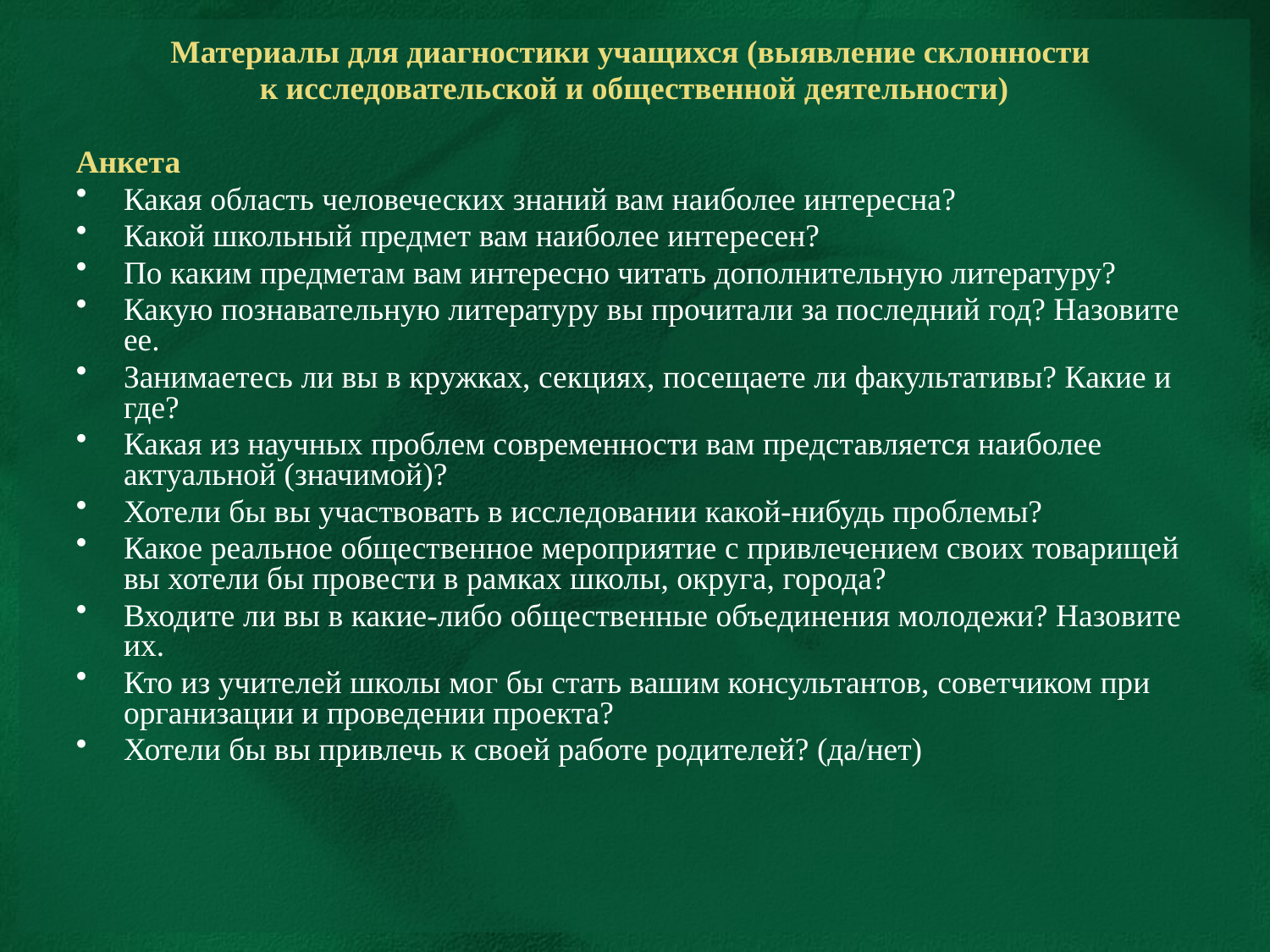

Материалы для диагностики учащихся (выявление склонности
к исследовательской и общественной деятельности)

Анкета
Какая область человеческих знаний вам наиболее интересна?
Какой школьный предмет вам наиболее интересен?
По каким предметам вам интересно читать дополнительную литературу?
Какую познавательную литературу вы прочитали за последний год? Назовите ее.
Занимаетесь ли вы в кружках, секциях, посещаете ли факультативы? Какие и где?
Какая из научных проблем современности вам представляется наиболее актуальной (значимой)?
Хотели бы вы участвовать в исследовании какой-нибудь проблемы?
Какое реальное общественное мероприятие с привлечением своих товарищей вы хотели бы провести в рамках школы, округа, города?
Входите ли вы в какие-либо общественные объединения молодежи? Назовите их.
Кто из учителей школы мог бы стать вашим консультантов, советчиком при организации и проведении проекта?
Хотели бы вы привлечь к своей работе родителей? (да/нет)